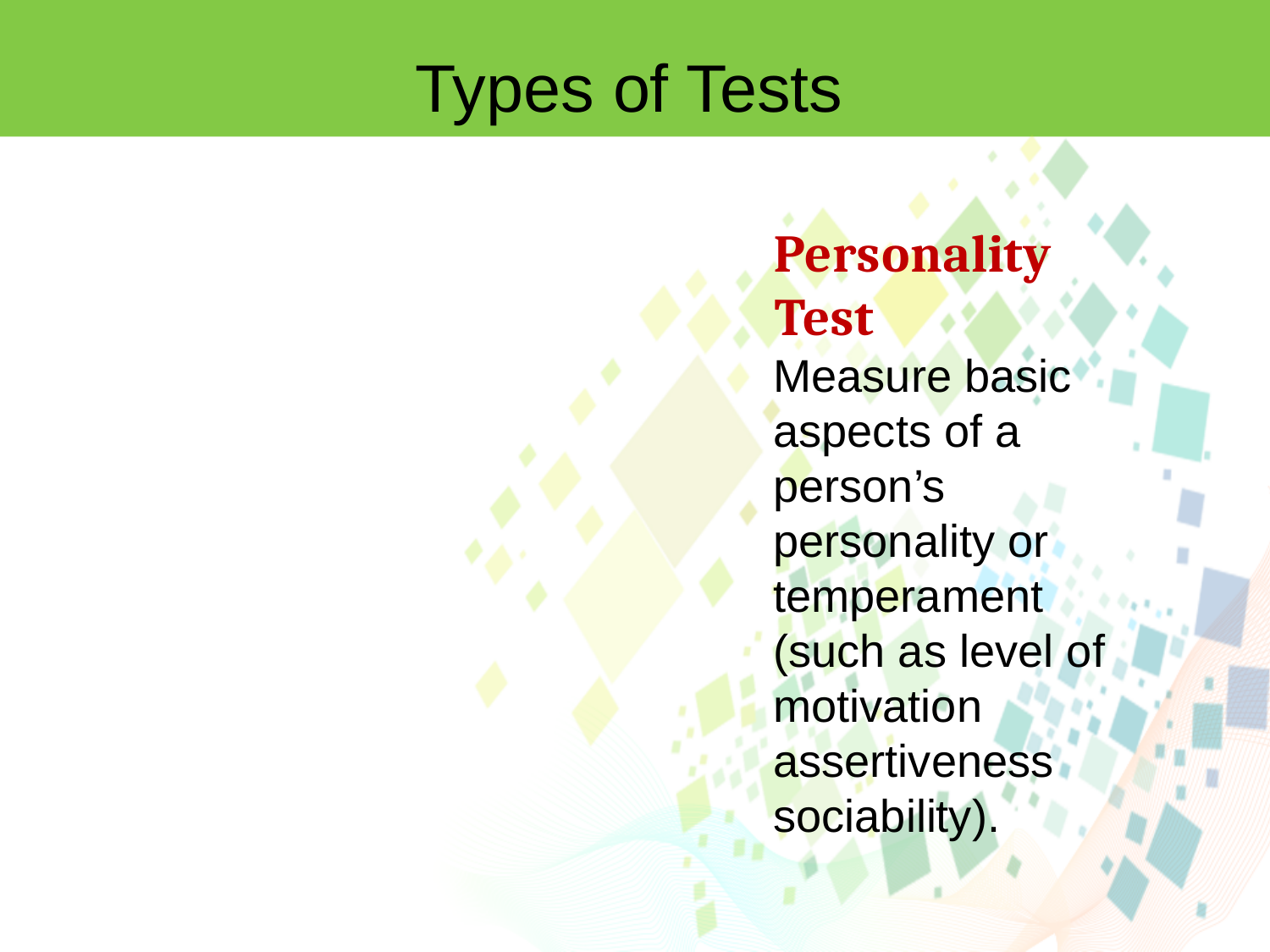

Types of Tests
Personality Test
Measure basic aspects of a person’s personality or temperament (such as level of motivation assertiveness sociability).